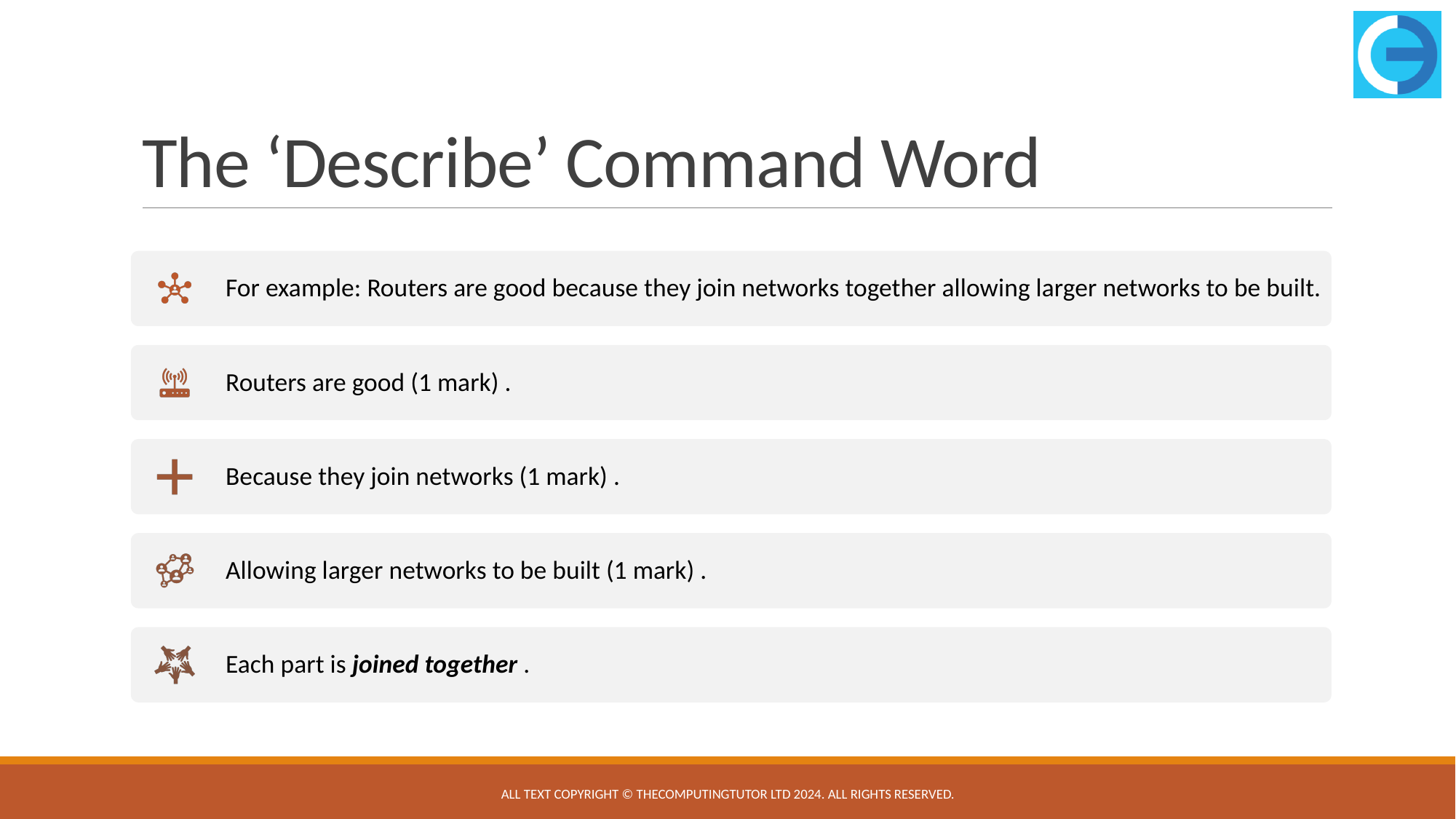

# The ‘Describe’ Command Word
For example: Routers are good because they join networks together allowing larger networks to be built.
Routers are good (1 mark) .
Because they join networks (1 mark) .
Allowing larger networks to be built (1 mark) .
Each part is joined together .
All text copyright © TheComputingTutor Ltd 2024. All rights Reserved.